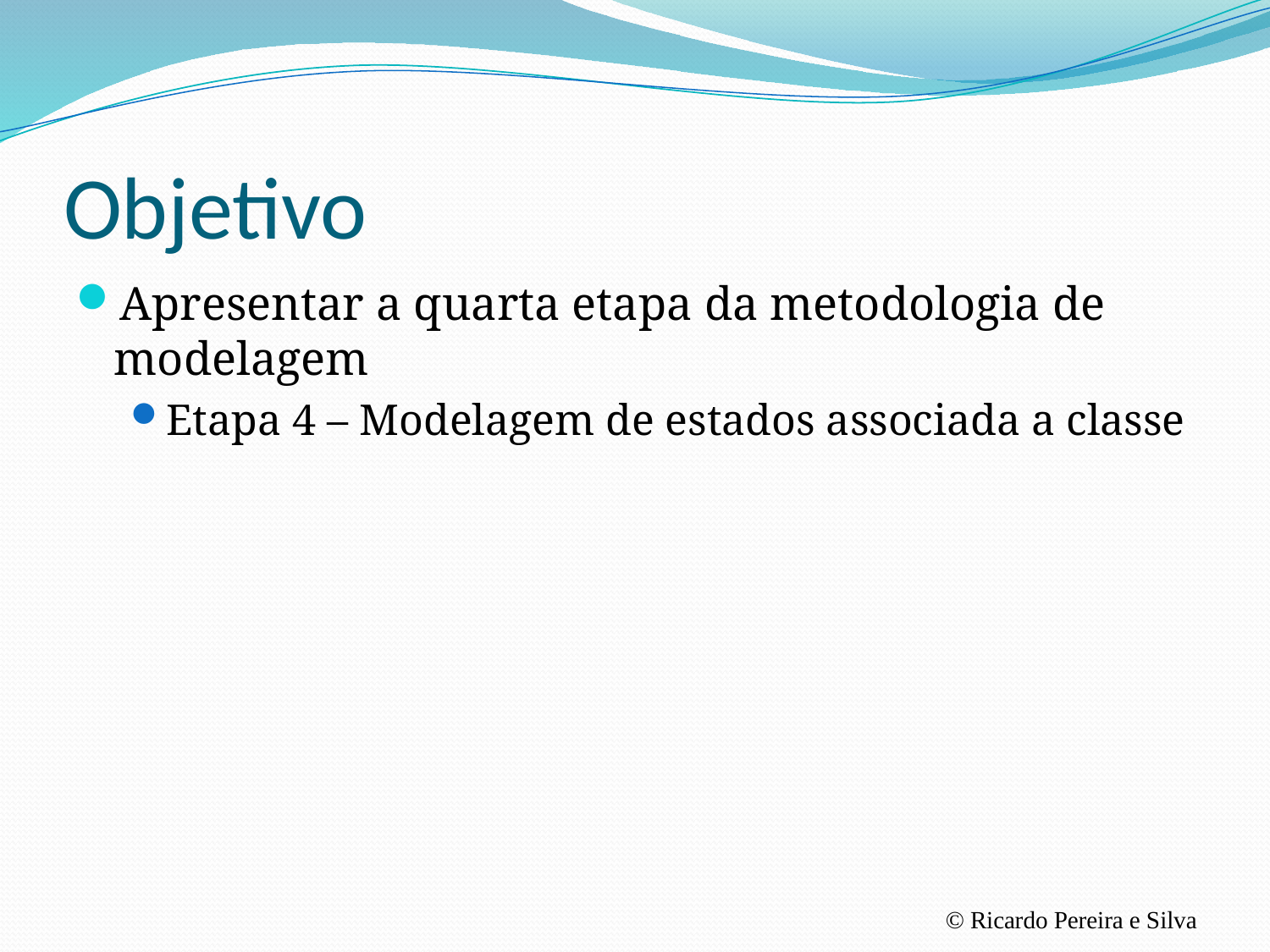

# Objetivo
Apresentar a quarta etapa da metodologia de modelagem
Etapa 4 – Modelagem de estados associada a classe
© Ricardo Pereira e Silva